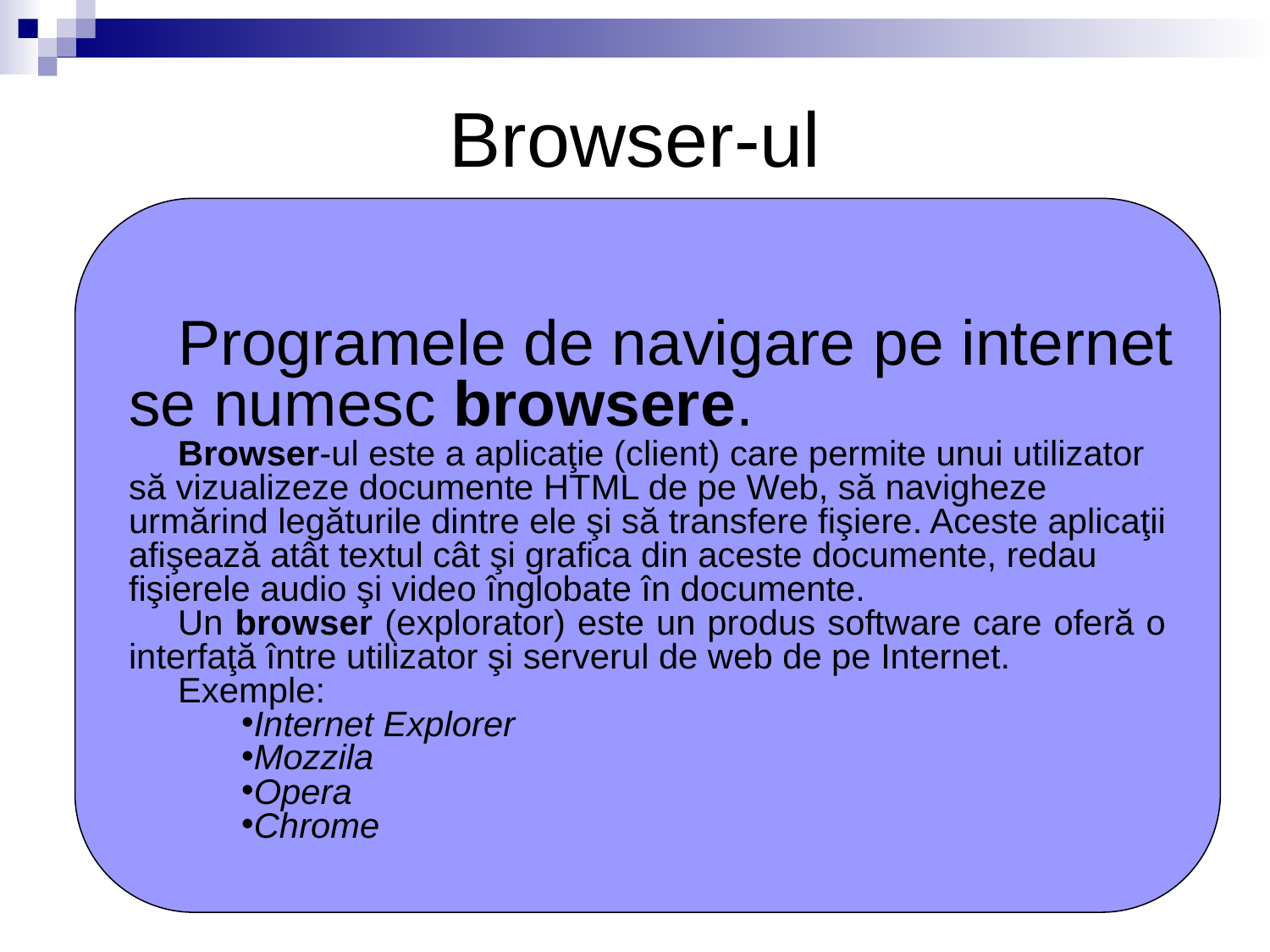

# Browser-ul

Programele de navigare pe internet se numesc browsere.
Browser-ul este a aplicaţie (client) care permite unui utilizator să vizualizeze documente HTML de pe Web, să navigheze urmărind legăturile dintre ele şi să transfere fişiere. Aceste aplicaţii afişează atât textul cât şi grafica din aceste documente, redau fişierele audio şi video înglobate în documente.
Un browser (explorator) este un produs software care oferă o interfaţă între utilizator şi serverul de web de pe Internet.
Exemple:
Internet Explorer
Mozzila
Opera
Chrome